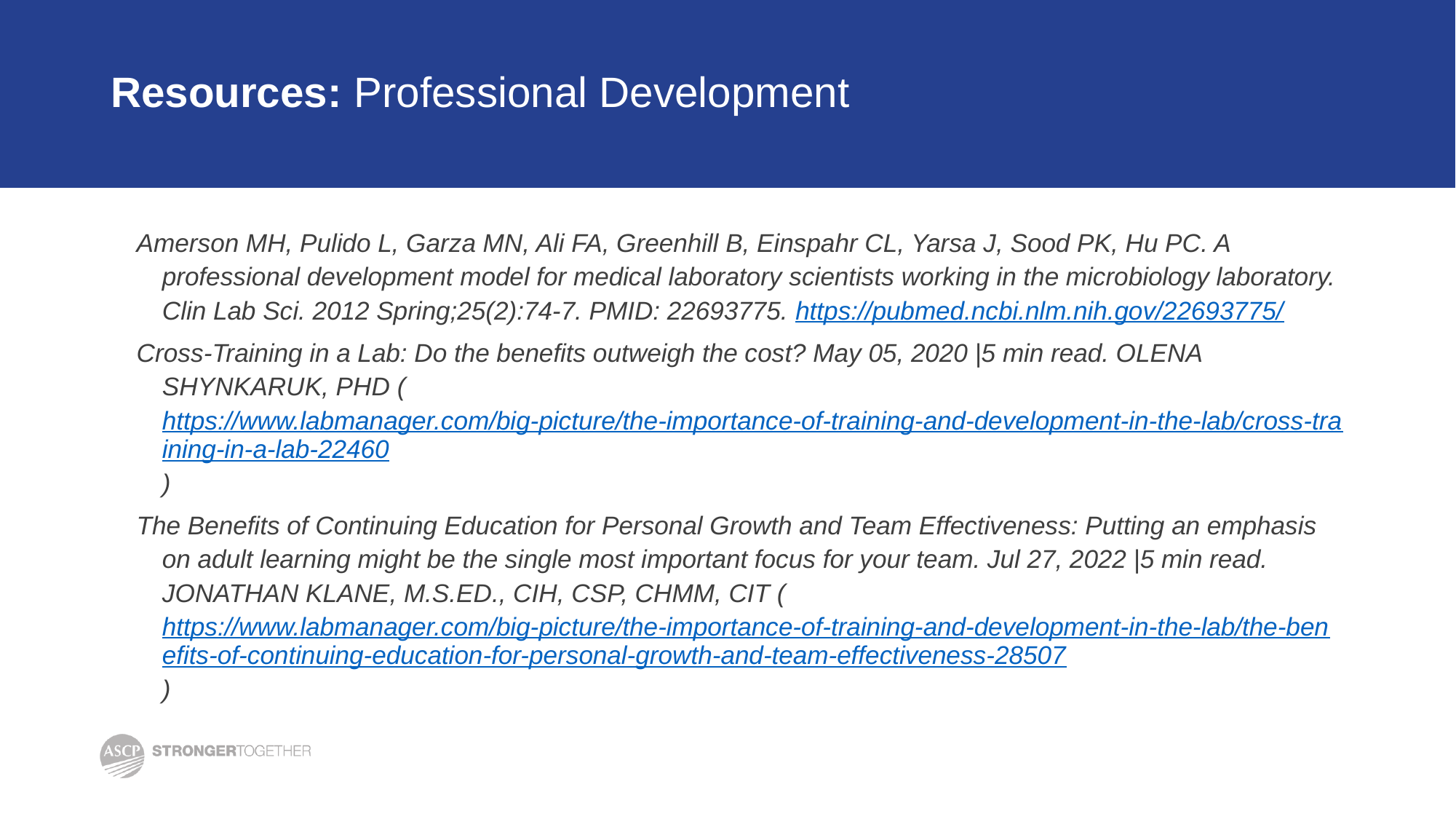

# Resources: Professional Development
Amerson MH, Pulido L, Garza MN, Ali FA, Greenhill B, Einspahr CL, Yarsa J, Sood PK, Hu PC. A professional development model for medical laboratory scientists working in the microbiology laboratory. Clin Lab Sci. 2012 Spring;25(2):74-7. PMID: 22693775. https://pubmed.ncbi.nlm.nih.gov/22693775/
Cross-Training in a Lab: Do the benefits outweigh the cost? May 05, 2020 |5 min read. OLENA SHYNKARUK, PHD (https://www.labmanager.com/big-picture/the-importance-of-training-and-development-in-the-lab/cross-training-in-a-lab-22460)
The Benefits of Continuing Education for Personal Growth and Team Effectiveness: Putting an emphasis on adult learning might be the single most important focus for your team. Jul 27, 2022 |5 min read. JONATHAN KLANE, M.S.ED., CIH, CSP, CHMM, CIT (https://www.labmanager.com/big-picture/the-importance-of-training-and-development-in-the-lab/the-benefits-of-continuing-education-for-personal-growth-and-team-effectiveness-28507)